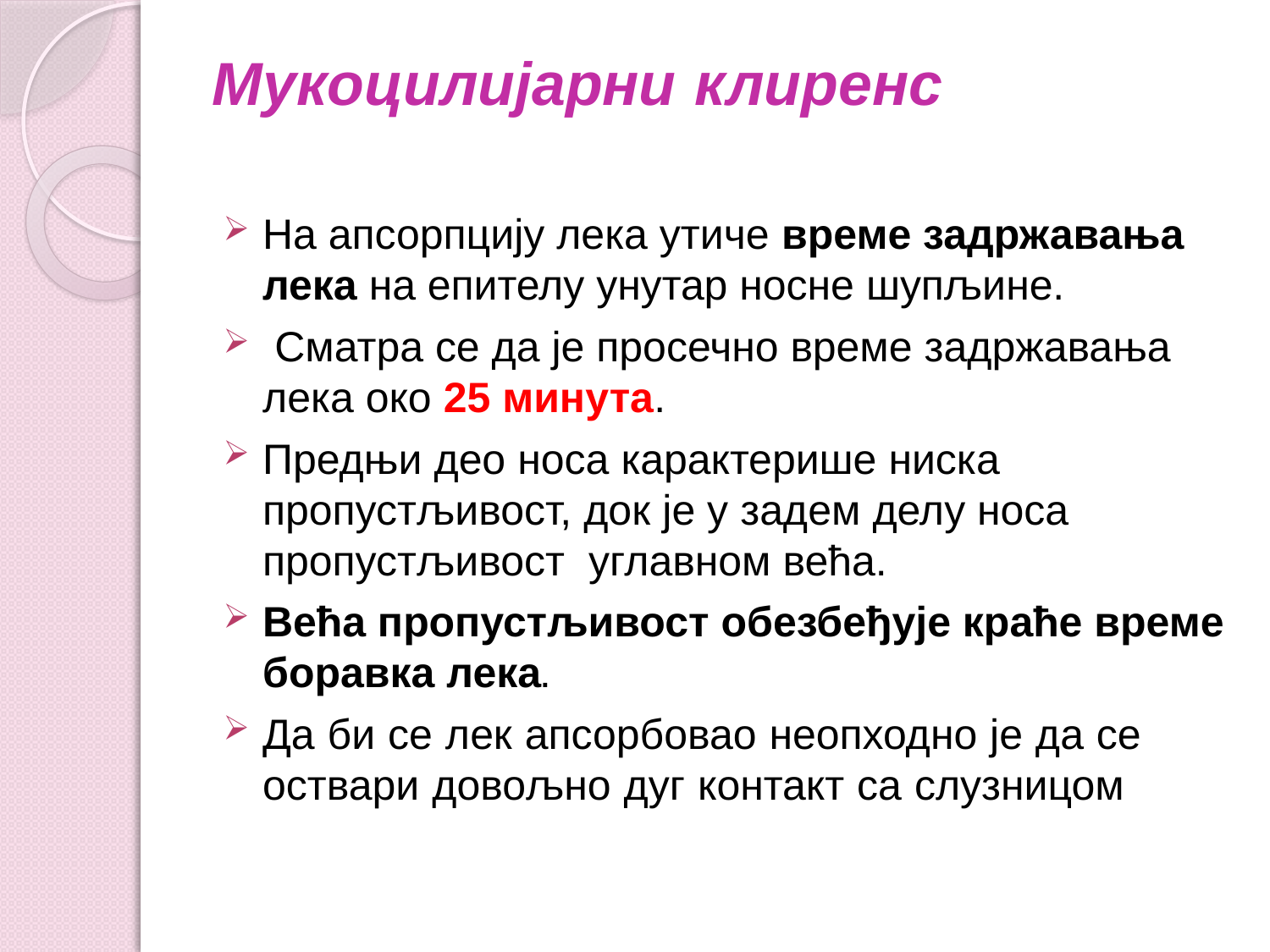

# Мукоцилијарни клиренс
На апсорпцију лека утиче време задржавања лека на епителу унутар носне шупљине.
 Сматра се да је просечно време задржавања лека око 25 минута.
Предњи део носа карактерише ниска пропустљивост, док је у задем делу носа пропустљивост  углавном већа.
Већа пропустљивост обезбеђује краће време боравка лека.
Да би се лек апсорбовао неопходно је да се оствари довољно дуг контакт са слузницом